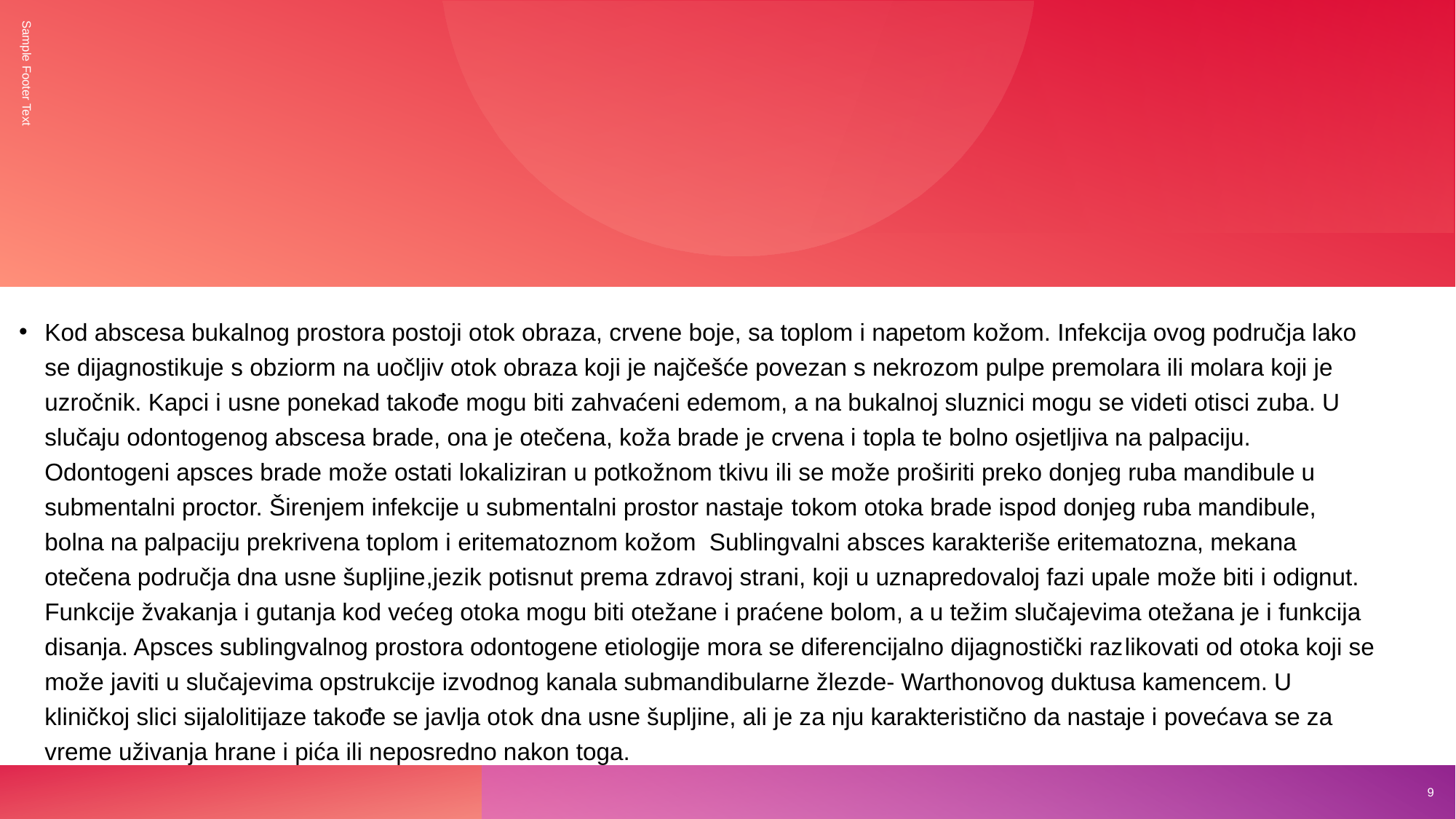

Sample Footer Text
Kod abscesa bukalnog prostora postoji otok obraza, crvene boje, sa toplom i napetom kožom. Infekcija ovog područja lako se dijagnostikuje s obziorm na uočljiv otok obraza koji je najčešće povezan s nekrozom pulpe premolara ili molara koji je uzročnik. Kapci i usne ponekad takođe mogu biti zahvaćeni edemom, a na bukalnoj sluznici mogu se videti otisci zuba. U slučaju odontogenog abscesa brade, ona je otečena, koža brade je crvena i topla te bolno osjetljiva na palpaciju. Odontogeni apsces brade može ostati lokaliziran u potkožnom tkivu ili se može proširiti preko donjeg ruba mandibule u submentalni proctor. Širenjem infekcije u submentalni prostor nastaje tokom otoka brade ispod donjeg ruba mandibule, bolna na palpaciju prekrivena toplom i eritematoznom kožom  Sublingvalni absces karakteriše eritematozna, mekana otečena područja dna usne šupljine,jezik potisnut prema zdravoj strani, koji u uznapredovaloj fazi upale može biti i odignut. Funkcije žvakanja i gutanja kod većeg otoka mogu biti otežane i praćene bolom, a u težim slučajevima otežana je i funkcija disanja. Apsces sublingvalnog prostora odontogene etiologije mora se diferencijalno dijagnostički razlikovati od otoka koji se može javiti u slučajevima opstrukcije izvodnog kanala submandibularne žlezde- Warthonovog duktusa kamencem. U kliničkoj slici sijalolitijaze takođe se javlja otok dna usne šupljine, ali je za nju karakteristično da nastaje i povećava se za vreme uživanja hrane i pića ili neposredno nakon toga.
9